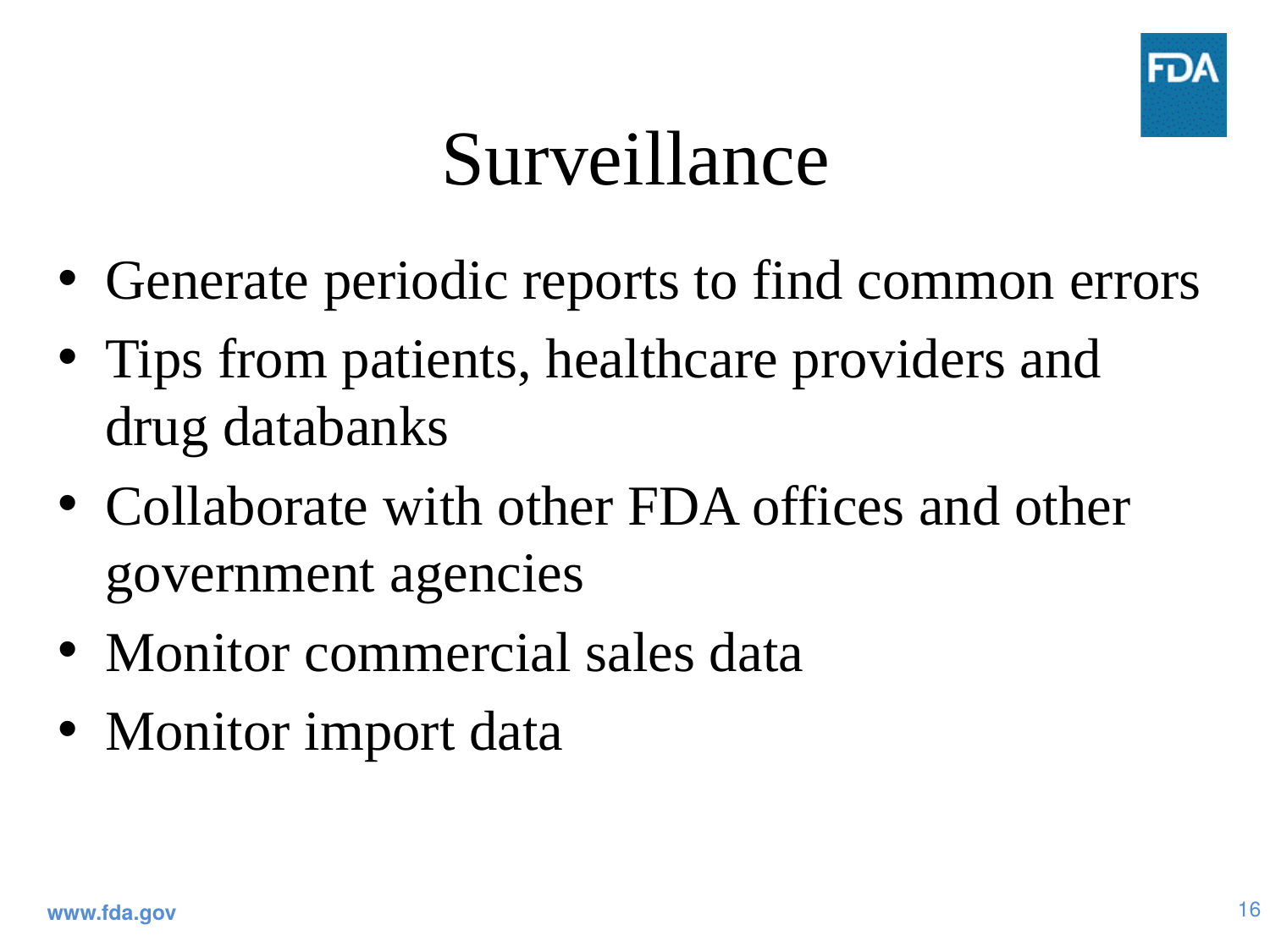

# Surveillance
Generate periodic reports to find common errors
Tips from patients, healthcare providers and drug databanks
Collaborate with other FDA offices and other government agencies
Monitor commercial sales data
Monitor import data

www.fda.gov